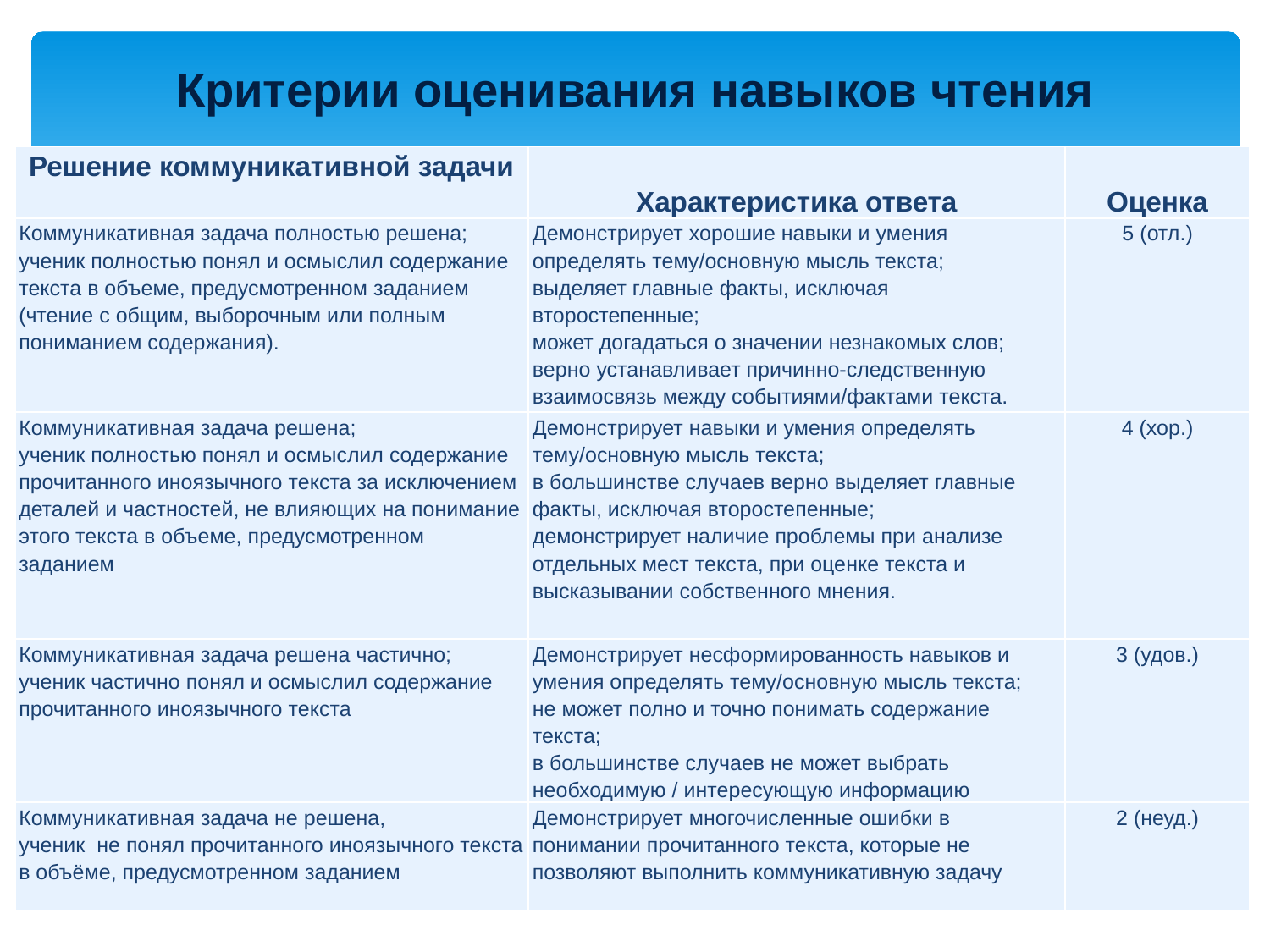

# Критерии оценивания навыков чтения
| Решение коммуникативной задачи | Характеристика ответа | Оценка |
| --- | --- | --- |
| Коммуникативная задача полностью решена; ученик полностью понял и осмыслил содержание текста в объеме, предусмотренном заданием (чтение с общим, выборочным или полным пониманием содержания). | Демонстрирует хорошие навыки и умения определять тему/основную мысль текста; выделяет главные факты, исключая второстепенные; может догадаться о значении незнакомых слов; верно устанавливает причинно-следственную взаимосвязь между событиями/фактами текста. | 5 (отл.) |
| Коммуникативная задача решена; ученик полностью понял и осмыслил содержание прочитанного иноязычного текста за исключением деталей и частностей, не влияющих на понимание этого текста в объеме, предусмотренном заданием | Демонстрирует навыки и умения определять тему/основную мысль текста; в большинстве случаев верно выделяет главные факты, исключая второстепенные; демонстрирует наличие проблемы при анализе отдельных мест текста, при оценке текста и высказывании собственного мнения. | 4 (хор.) |
| Коммуникативная задача решена частично; ученик частично понял и осмыслил содержание прочитанного иноязычного текста | Демонстрирует несформированность навыков и умения определять тему/основную мысль текста; не может полно и точно понимать содержание текста; в большинстве случаев не может выбрать необходимую / интересующую информацию | 3 (удов.) |
| Коммуникативная задача не решена, ученик не понял прочитанного иноязычного текста в объёме, предусмотренном заданием | Демонстрирует многочисленные ошибки в понимании прочитанного текста, которые не позволяют выполнить коммуникативную задачу | 2 (неуд.) |